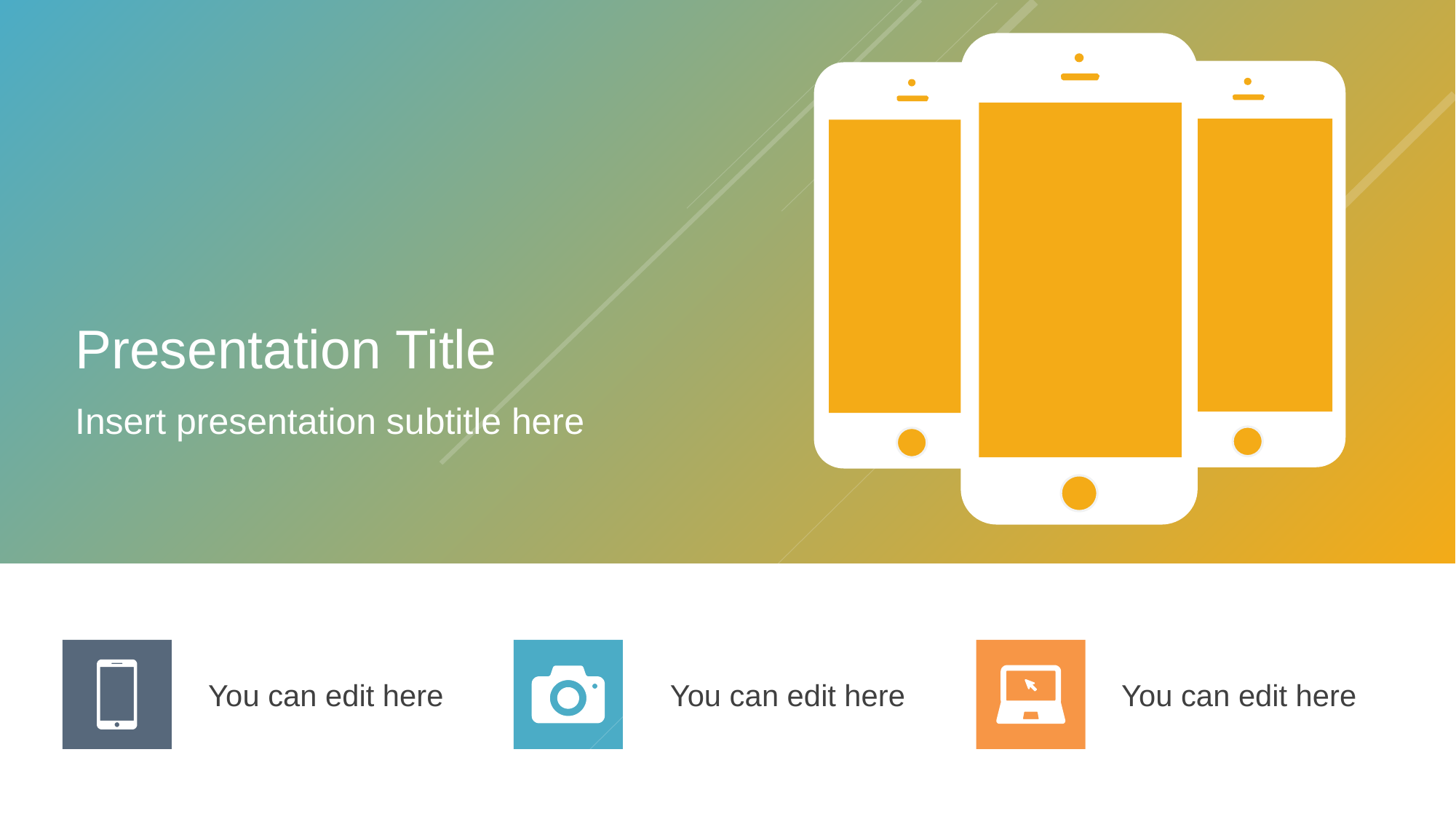

Presentation Title

Insert presentation subtitle here

You can edit here

You can edit here

You can edit here